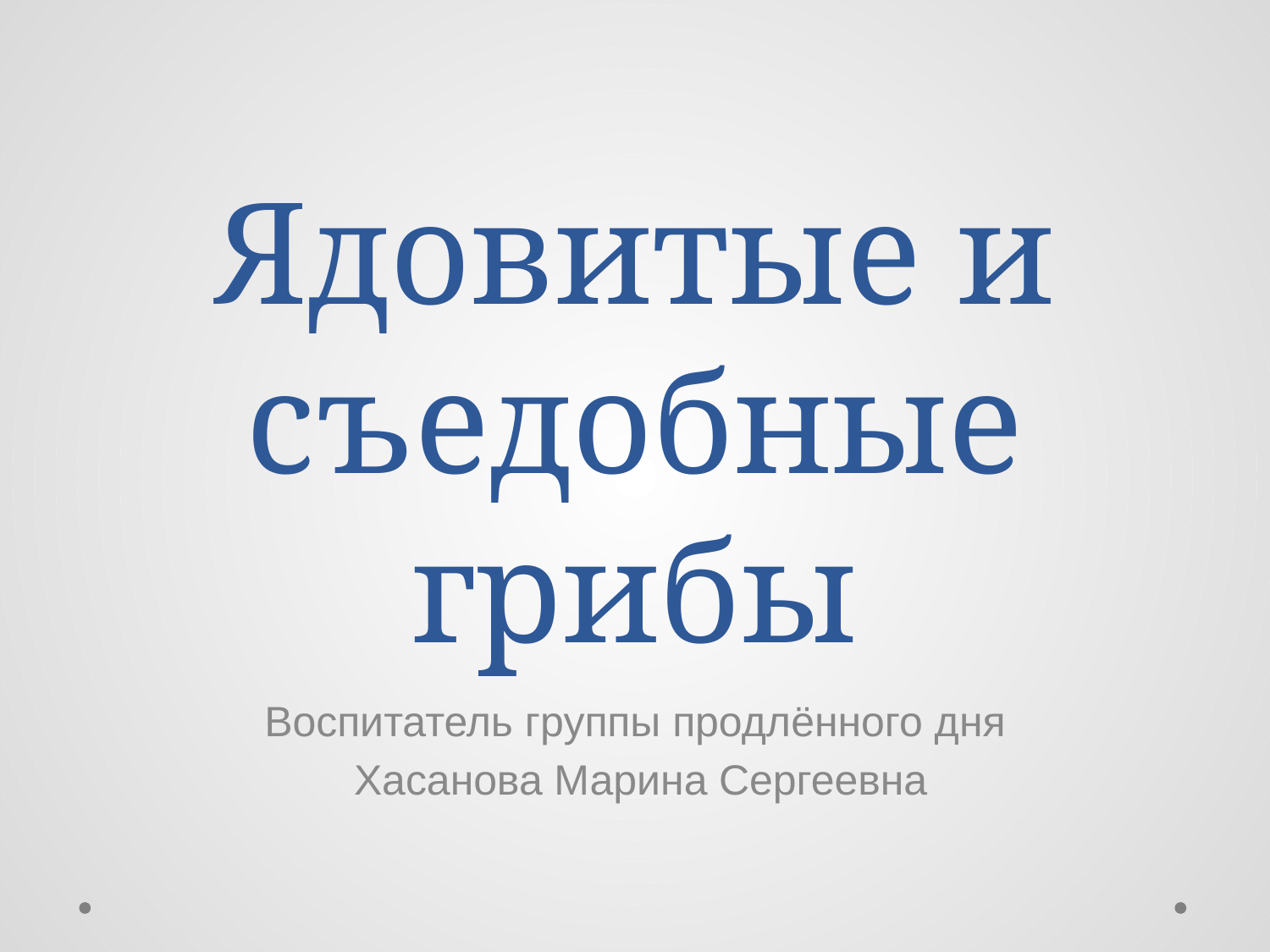

# Ядовитые и съедобные грибы
Воспитатель группы продлённого дня
 Хасанова Марина Сергеевна